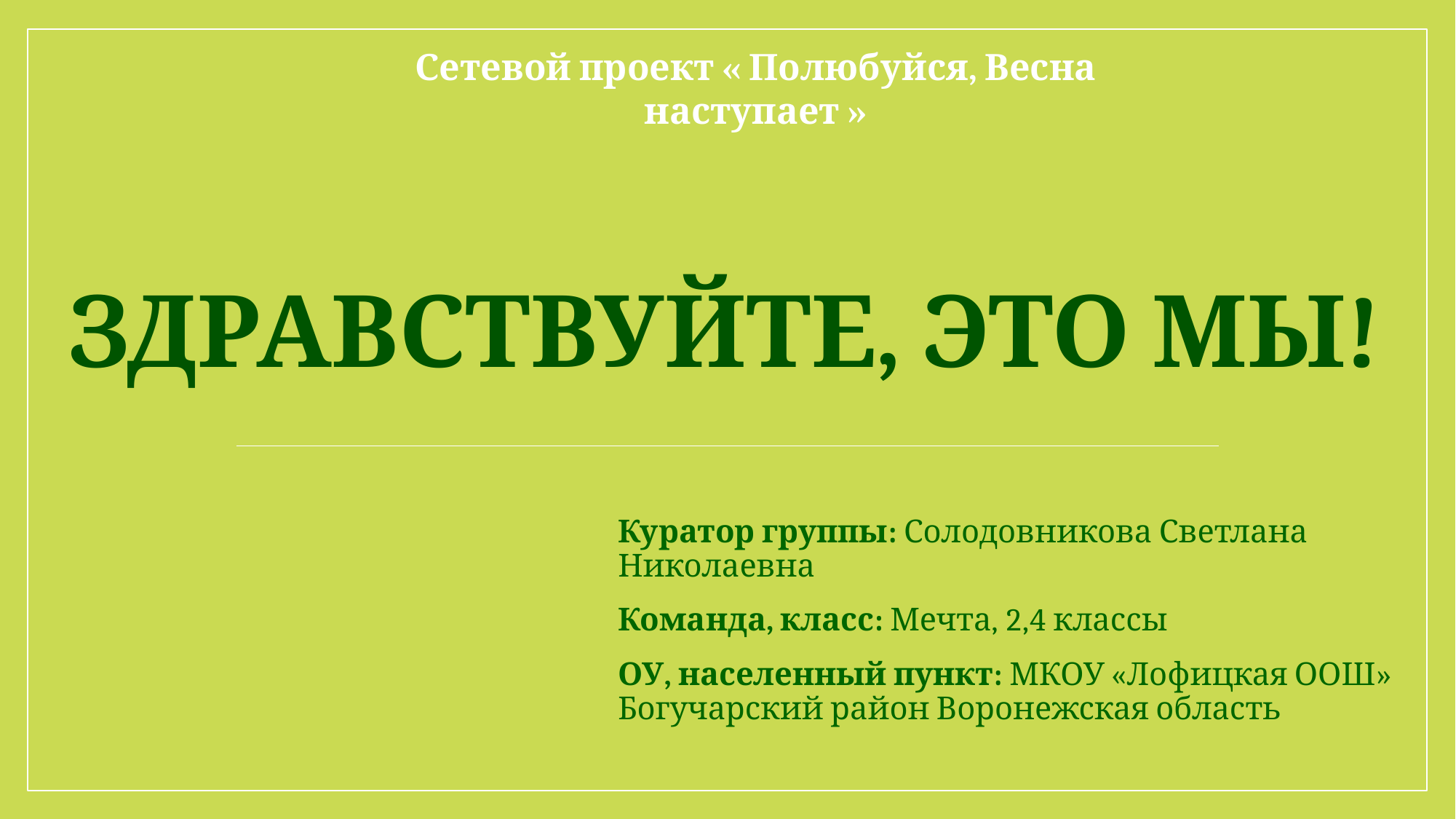

Сетевой проект « Полюбуйся, Весна наступает »
# Здравствуйте, это мы!
Куратор группы: Солодовникова Светлана Николаевна
Команда, класс: Мечта, 2,4 классы
ОУ, населенный пункт: МКОУ «Лофицкая ООШ» Богучарский район Воронежская область